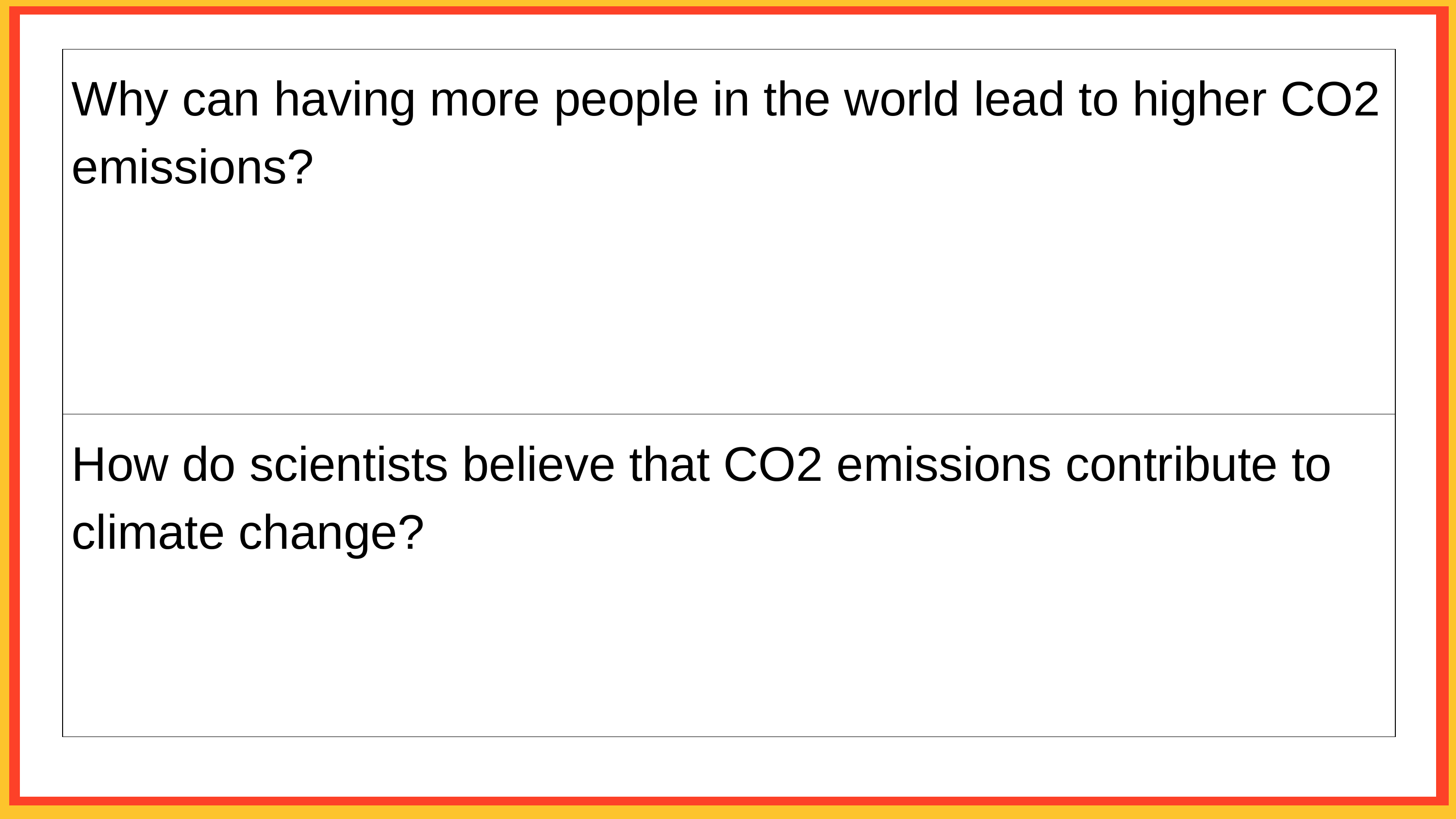

| Why can having more people in the world lead to higher CO2 emissions? |
| --- |
| How do scientists believe that CO2 emissions contribute to climate change? |